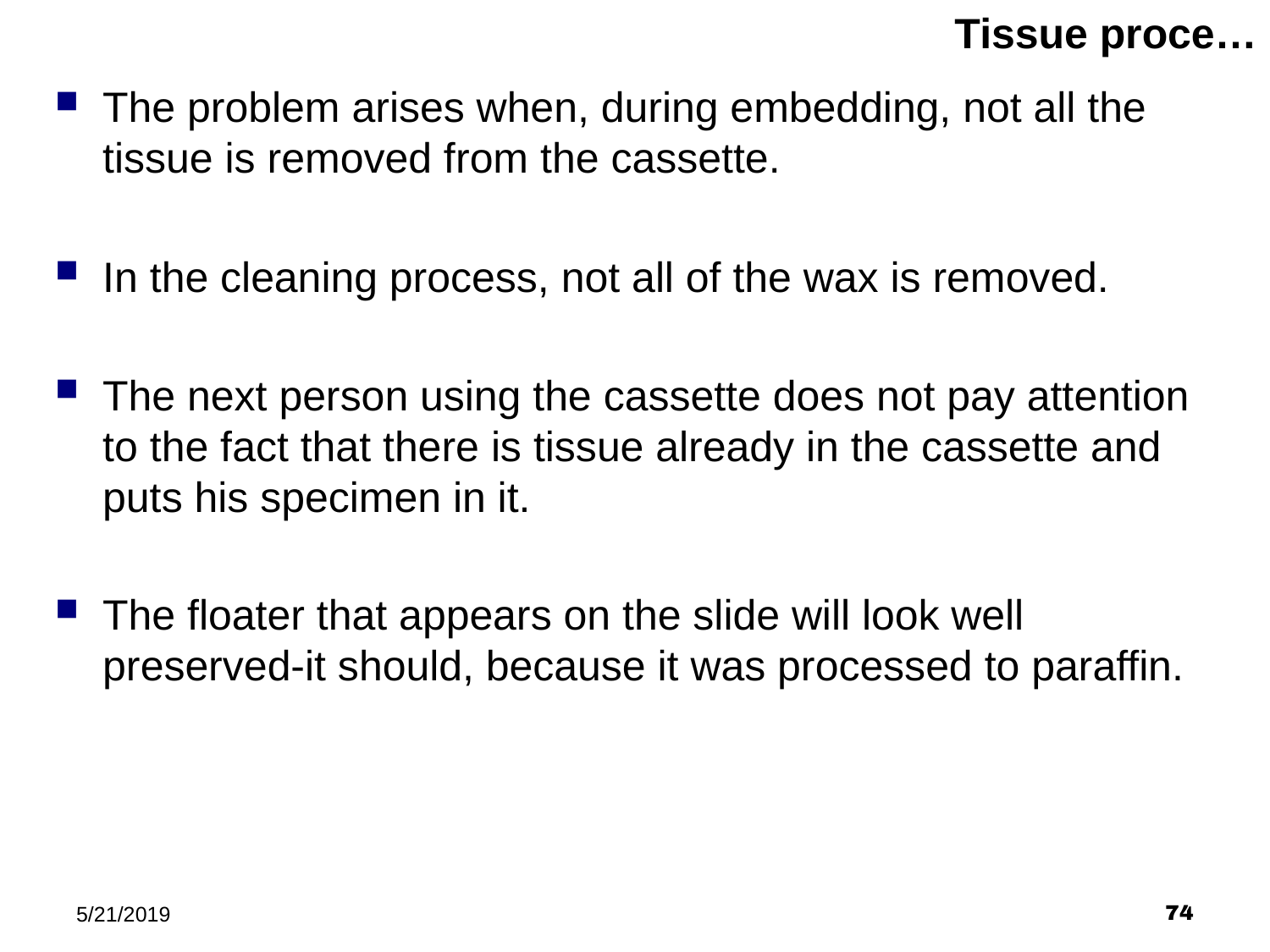

# Tissue proce…
The problem arises when, during embedding, not all the tissue is removed from the cassette.

In the cleaning process, not all of the wax is removed.

The next person using the cassette does not pay attention to the fact that there is tissue already in the cassette and puts his specimen in it.

The floater that appears on the slide will look well preserved-it should, because it was processed to paraffin.

5/21/2019
74